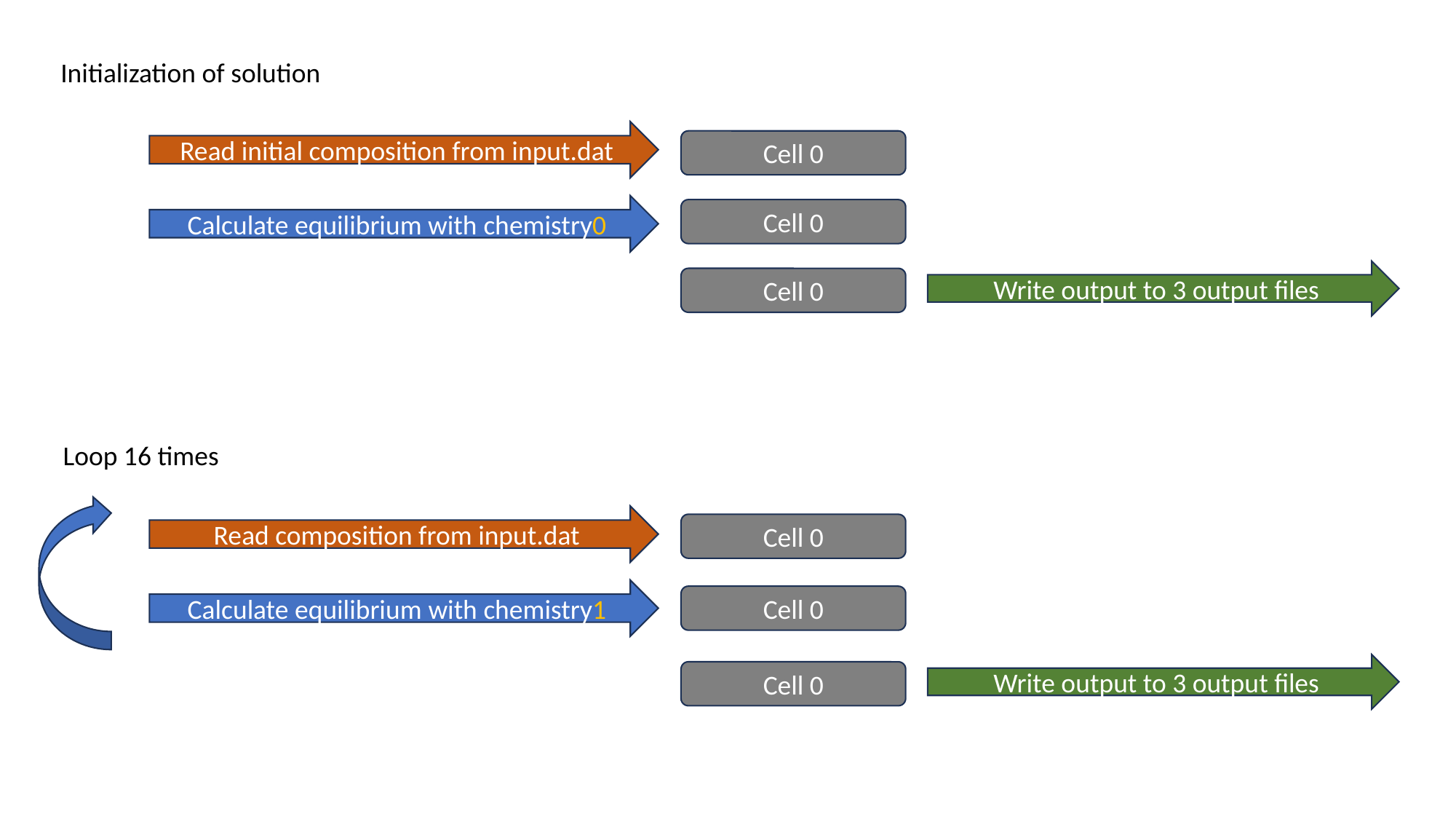

Initialization of solution
Read initial composition from input.dat
Cell 0
Calculate equilibrium with chemistry0
Cell 0
Write output to 3 output files
Cell 0
Loop 16 times

Read composition from input.dat
Cell 0
Calculate equilibrium with chemistry1
Cell 0
Write output to 3 output files
Cell 0